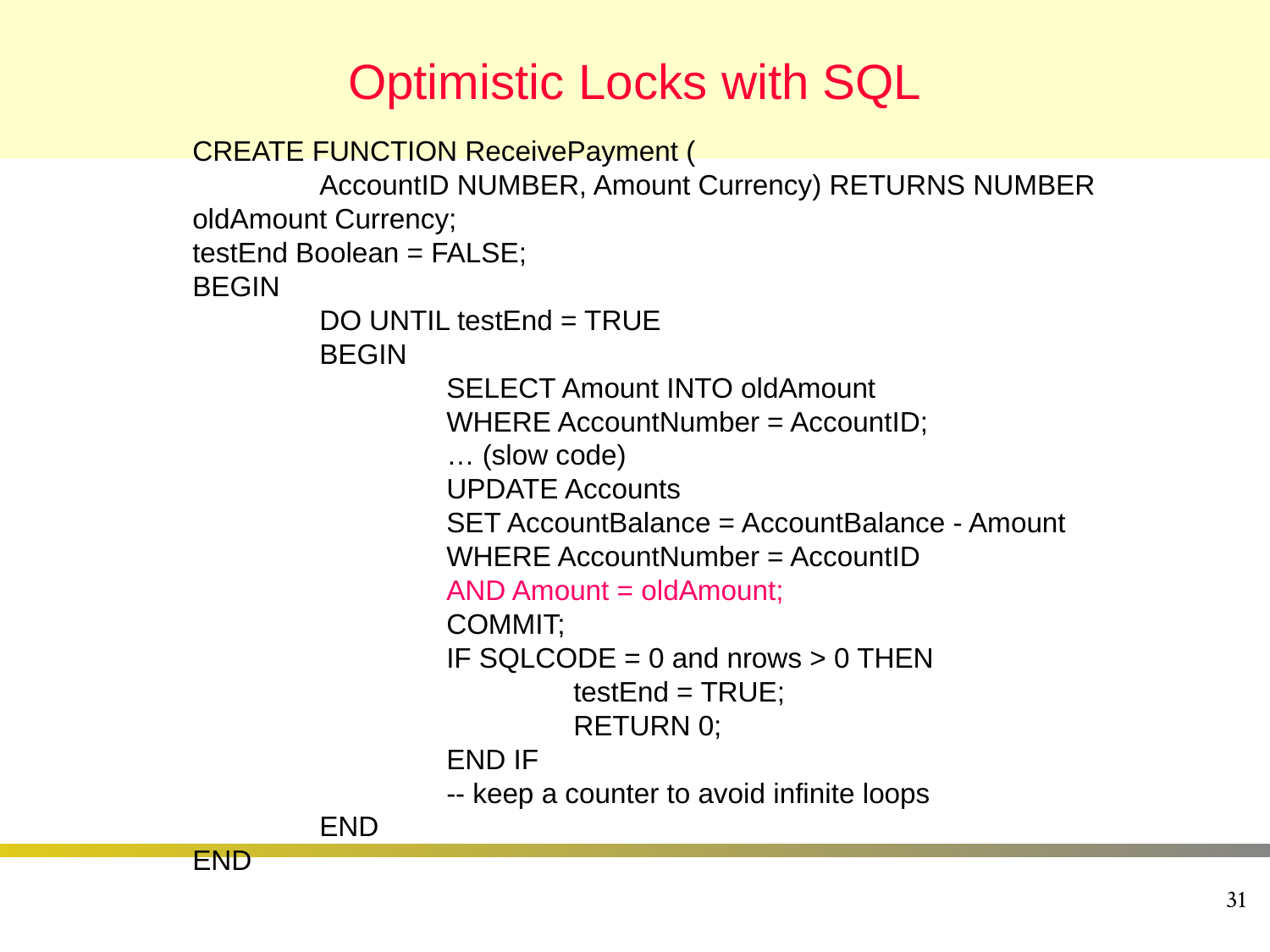

# Optimistic Locks with SQL
CREATE FUNCTION ReceivePayment (
	AccountID NUMBER, Amount Currency) RETURNS NUMBER
oldAmount Currency;
testEnd Boolean = FALSE;
BEGIN
	DO UNTIL testEnd = TRUE
	BEGIN
		SELECT Amount INTO oldAmount
		WHERE AccountNumber = AccountID;
		… (slow code)
		UPDATE Accounts
		SET AccountBalance = AccountBalance - Amount
		WHERE AccountNumber = AccountID
		AND Amount = oldAmount;
		COMMIT;
		IF SQLCODE = 0 and nrows > 0 THEN
			testEnd = TRUE;
			RETURN 0;
		END IF
		-- keep a counter to avoid infinite loops
	END
END
31